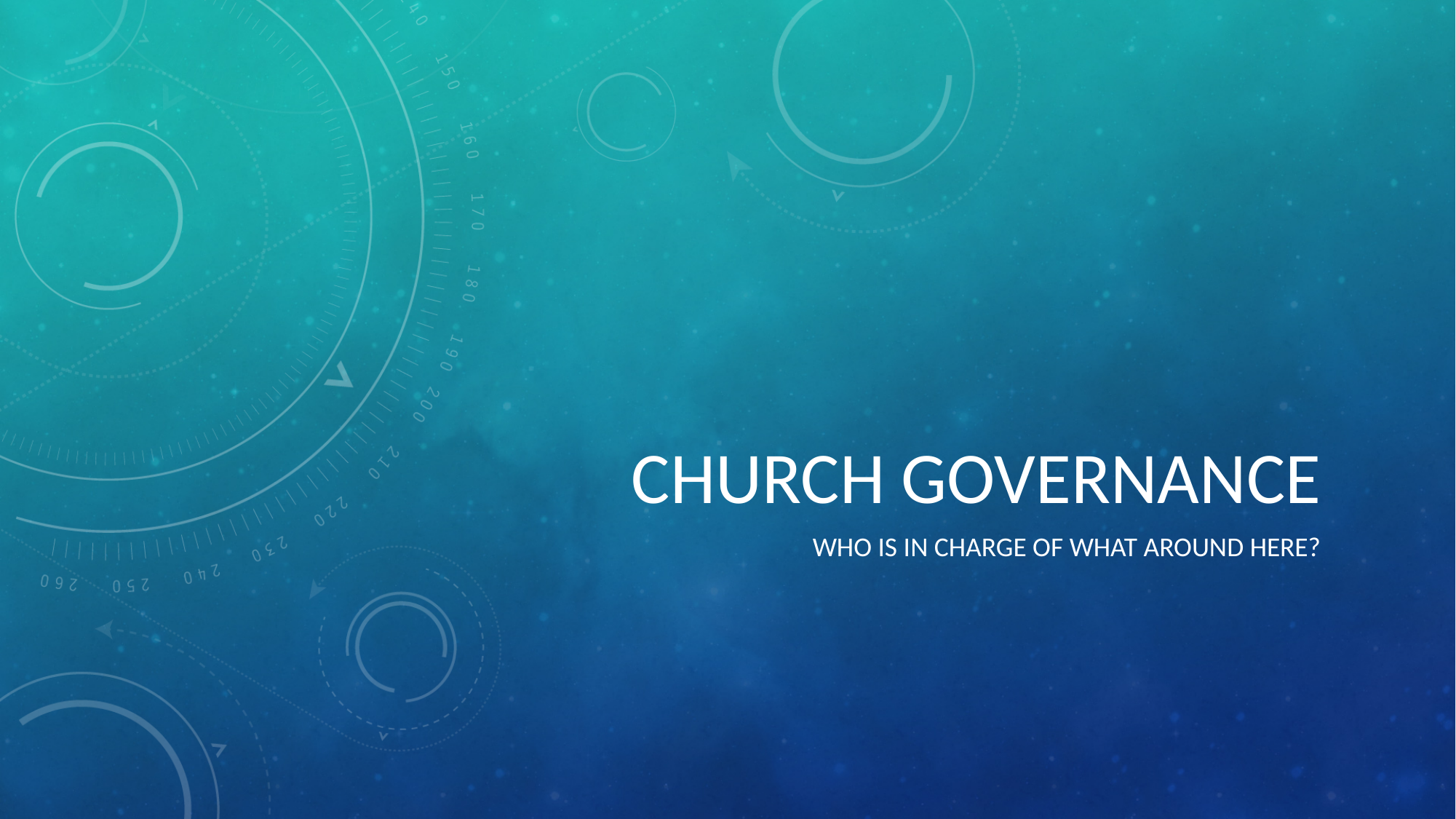

# Church Governance
Who is in charge of what around here?